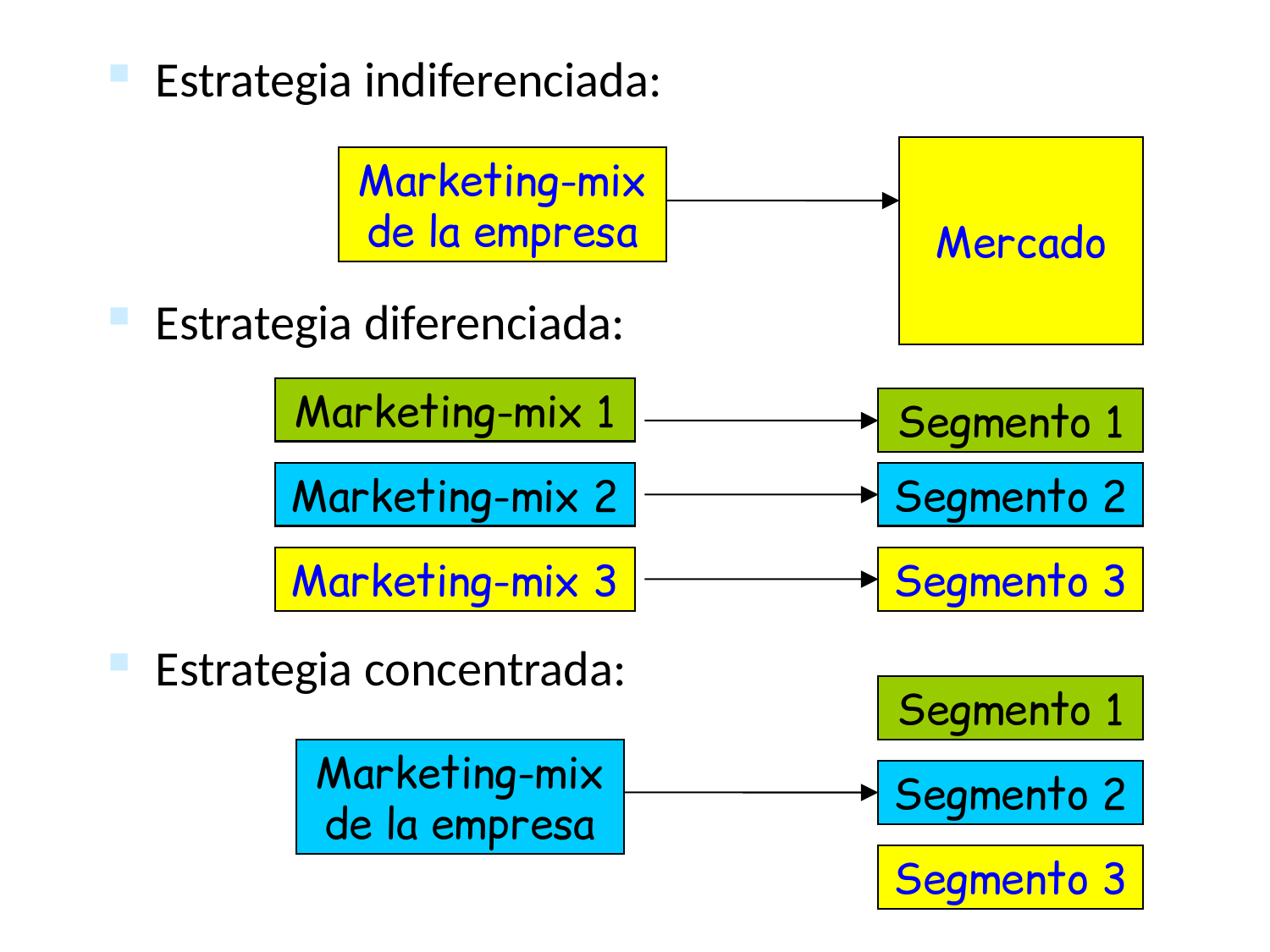

Estrategia indiferenciada:

Estrategia diferenciada:

Estrategia concentrada:

Mercado

Marketing-mix de la empresa

Marketing-mix 1
Segmento 1

Marketing-mix 2
Segmento 2

Marketing-mix 3
Segmento 3

Segmento 1
Marketing-mix de la empresa
Segmento 2

Segmento 3